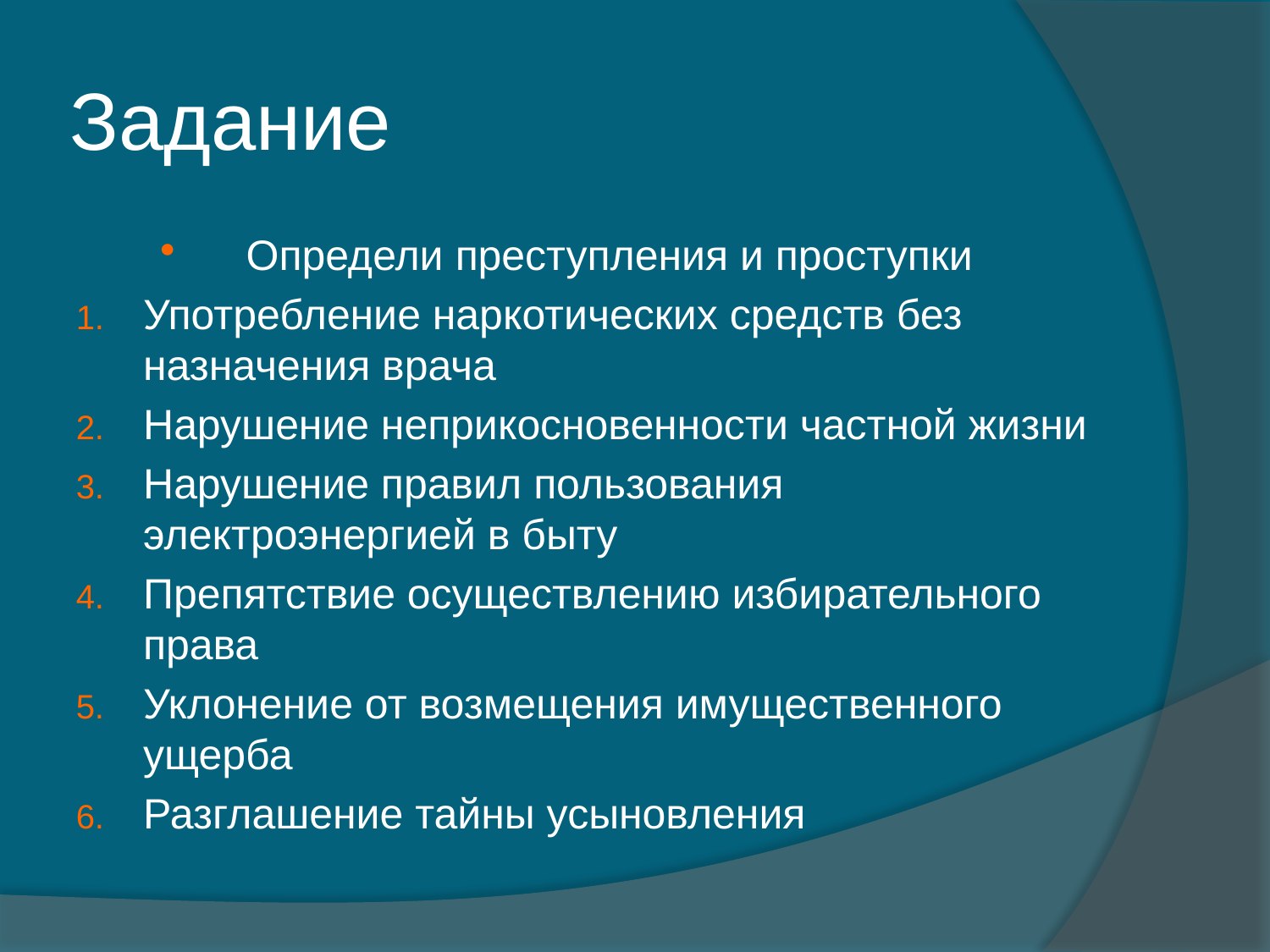

# Задание
Определи преступления и проступки
Употребление наркотических средств без назначения врача
Нарушение неприкосновенности частной жизни
Нарушение правил пользования электроэнергией в быту
Препятствие осуществлению избирательного права
Уклонение от возмещения имущественного ущерба
Разглашение тайны усыновления